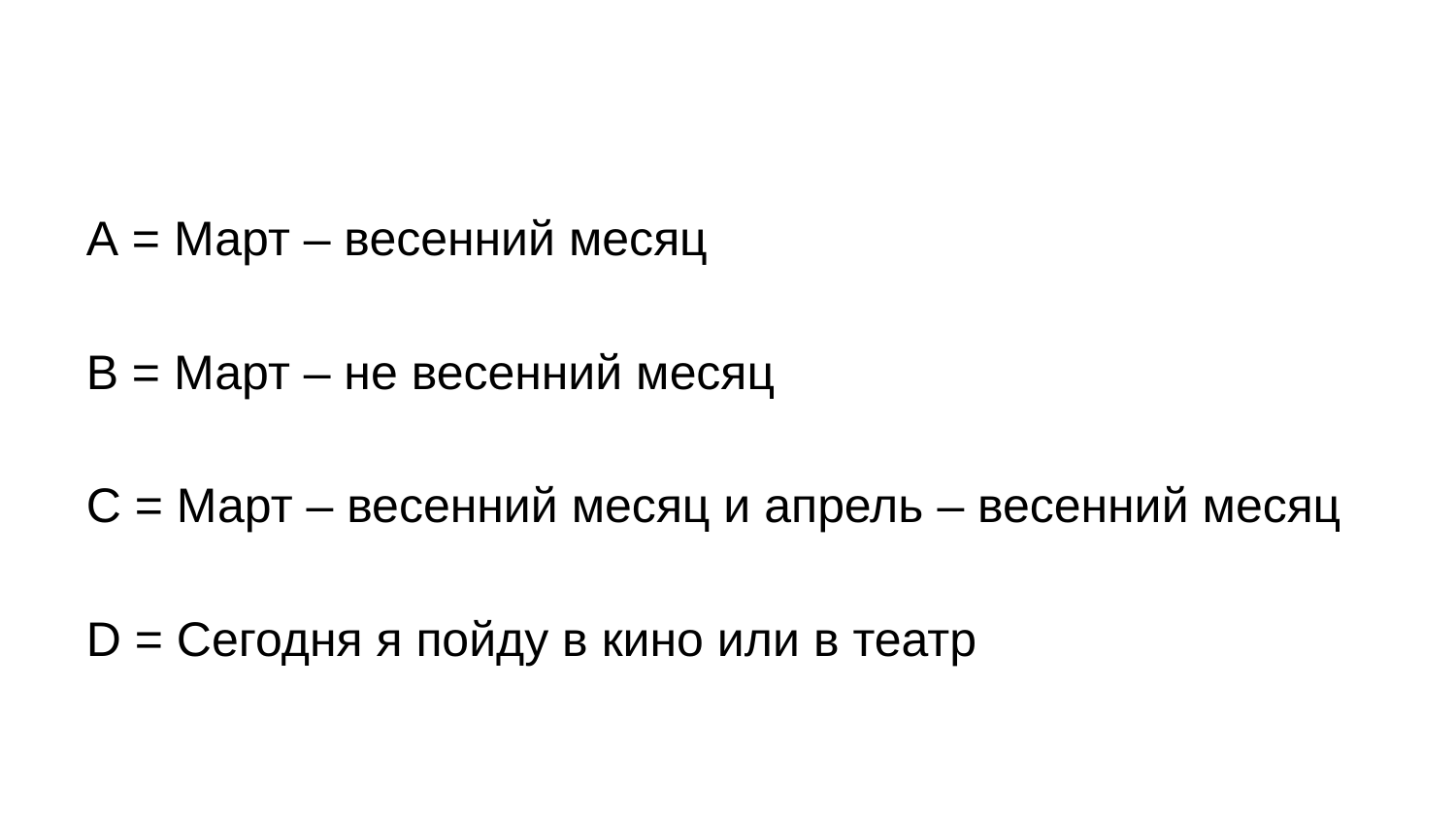

А = Март – весенний месяц

В = Март – не весенний месяц

С = Март – весенний месяц и апрель – весенний месяц

D = Сегодня я пойду в кино или в театр